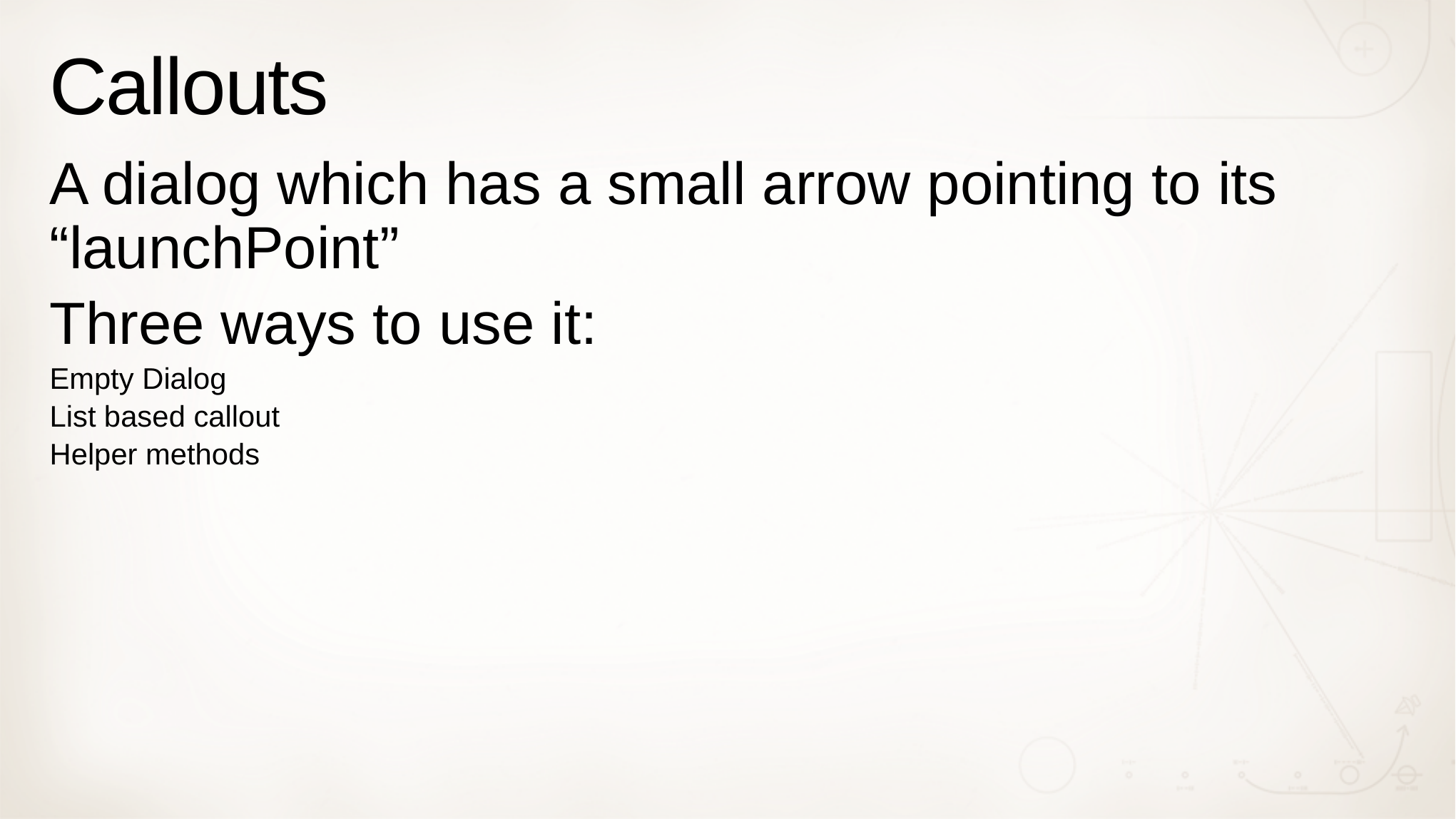

# Callouts
A dialog which has a small arrow pointing to its “launchPoint”
Three ways to use it:
Empty Dialog
List based callout
Helper methods